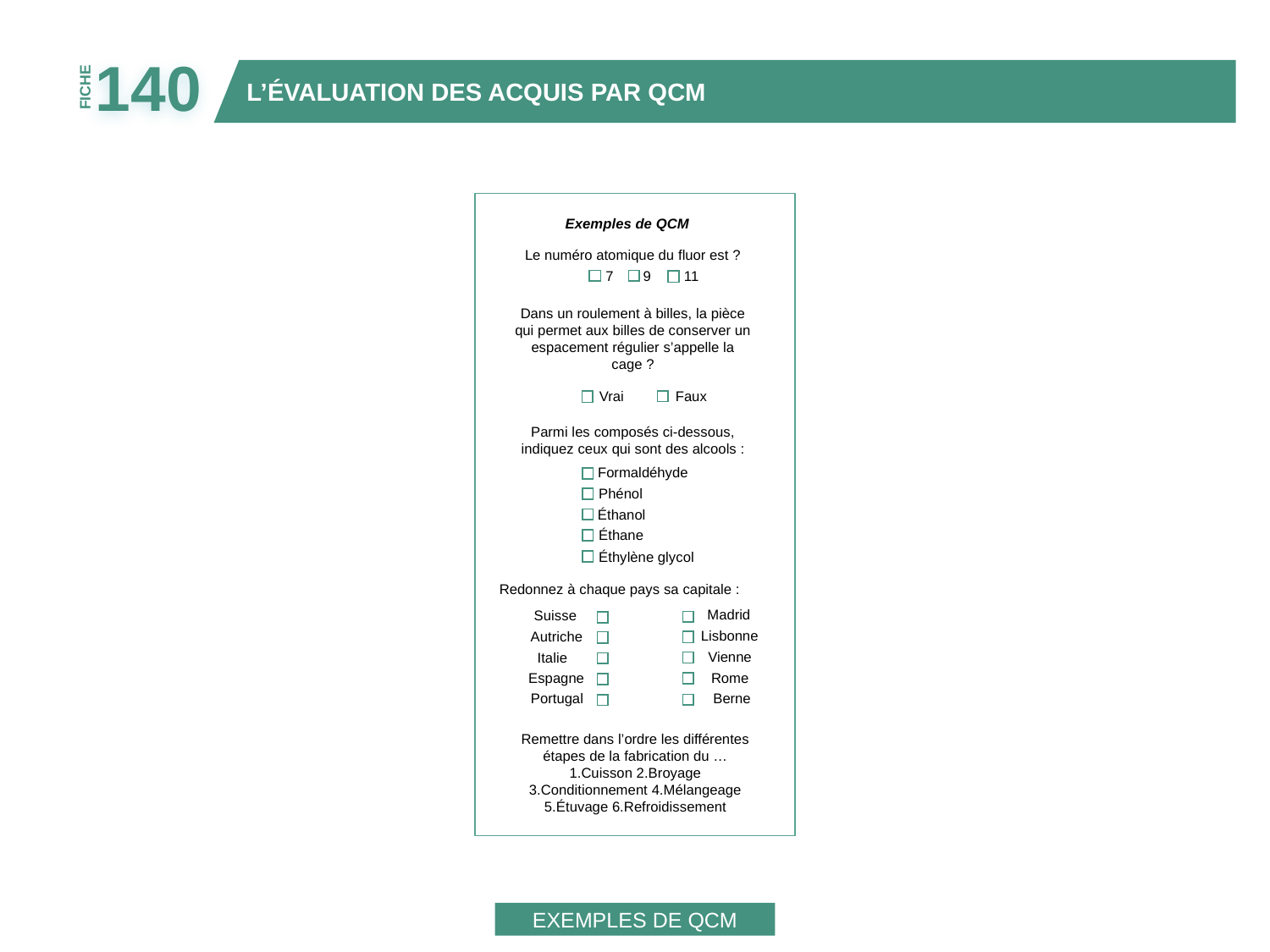

140

L’ÉVALUATION DES ACQUIS PAR QCM
FICHE

Exemples de QCM
Le numéro atomique du fluor est ?
7
 9
11

Dans un roulement à billes, la pièce
qui permet aux billes de conserver un
espacement régulier s’appelle la
cage ?
Vrai
Faux

Parmi les composés ci-dessous,
indiquez ceux qui sont des alcools :
Formaldéhyde

Phénol

Éthanol

Éthane

Éthylène glycol

Redonnez à chaque pays sa capitale :
Madrid
Suisse

Lisbonne
Autriche

Vienne
Italie

Espagne
Rome

Portugal
Berne

Remettre dans l’ordre les différentes
étapes de la fabrication du …
1.Cuisson 2.Broyage
3.Conditionnement 4.Mélangeage
5.Étuvage 6.Refroidissement
EXEMPLES DE QCM